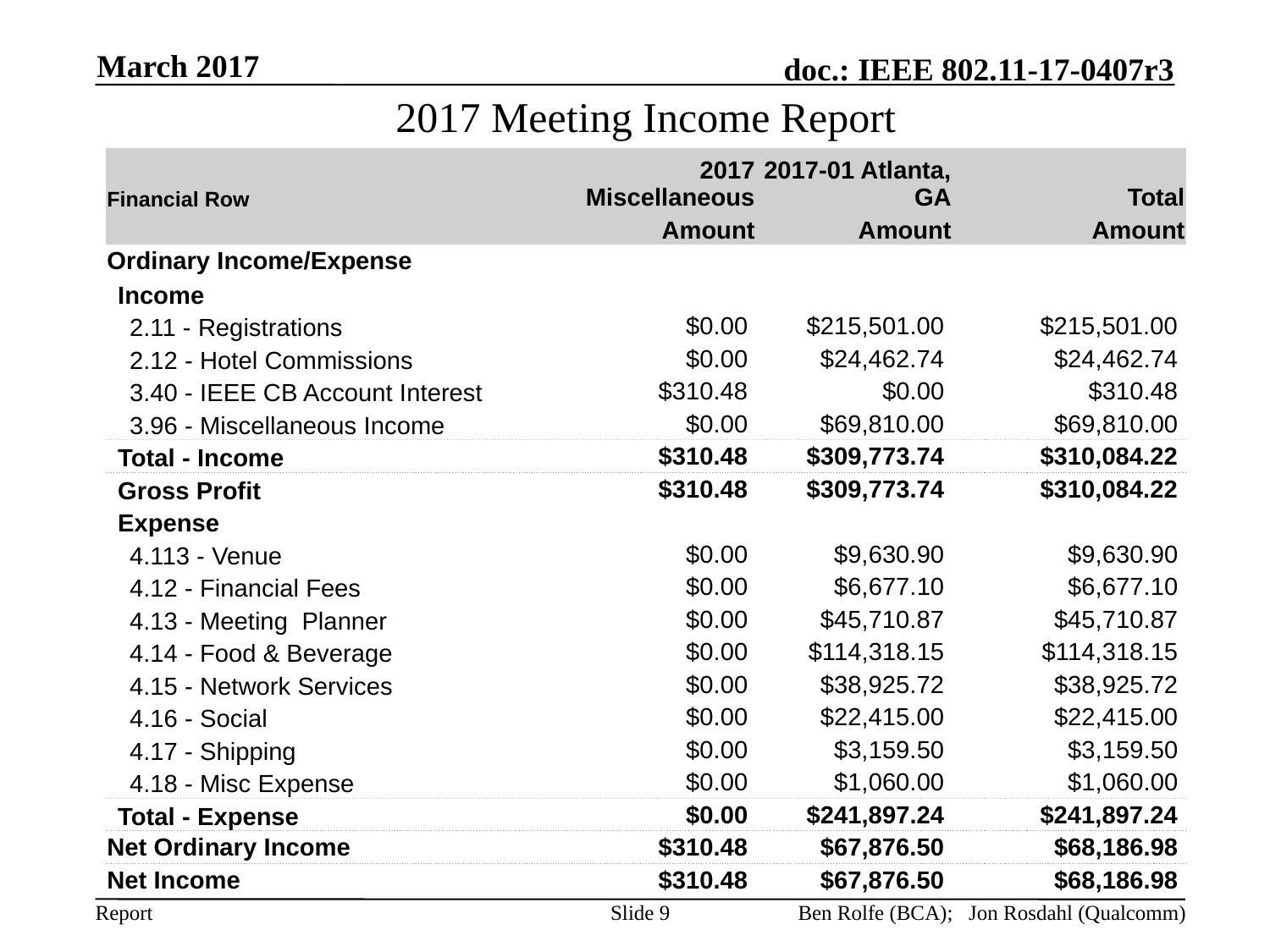

March 2017
2017 Meeting Income Report
| Financial Row | 2017 Miscellaneous | 2017-01 Atlanta, GA | Total |
| --- | --- | --- | --- |
|  | Amount | Amount | Amount |
| Ordinary Income/Expense |  |  |  |
| Income |  |  |  |
| 2.11 - Registrations | $0.00 | $215,501.00 | $215,501.00 |
| 2.12 - Hotel Commissions | $0.00 | $24,462.74 | $24,462.74 |
| 3.40 - IEEE CB Account Interest | $310.48 | $0.00 | $310.48 |
| 3.96 - Miscellaneous Income | $0.00 | $69,810.00 | $69,810.00 |
| Total - Income | $310.48 | $309,773.74 | $310,084.22 |
| Gross Profit | $310.48 | $309,773.74 | $310,084.22 |
| Expense |  |  |  |
| 4.113 - Venue | $0.00 | $9,630.90 | $9,630.90 |
| 4.12 - Financial Fees | $0.00 | $6,677.10 | $6,677.10 |
| 4.13 - Meeting Planner | $0.00 | $45,710.87 | $45,710.87 |
| 4.14 - Food & Beverage | $0.00 | $114,318.15 | $114,318.15 |
| 4.15 - Network Services | $0.00 | $38,925.72 | $38,925.72 |
| 4.16 - Social | $0.00 | $22,415.00 | $22,415.00 |
| 4.17 - Shipping | $0.00 | $3,159.50 | $3,159.50 |
| 4.18 - Misc Expense | $0.00 | $1,060.00 | $1,060.00 |
| Total - Expense | $0.00 | $241,897.24 | $241,897.24 |
| Net Ordinary Income | $310.48 | $67,876.50 | $68,186.98 |
| Net Income | $310.48 | $67,876.50 | $68,186.98 |
Slide 9
Ben Rolfe (BCA);   Jon Rosdahl (Qualcomm)